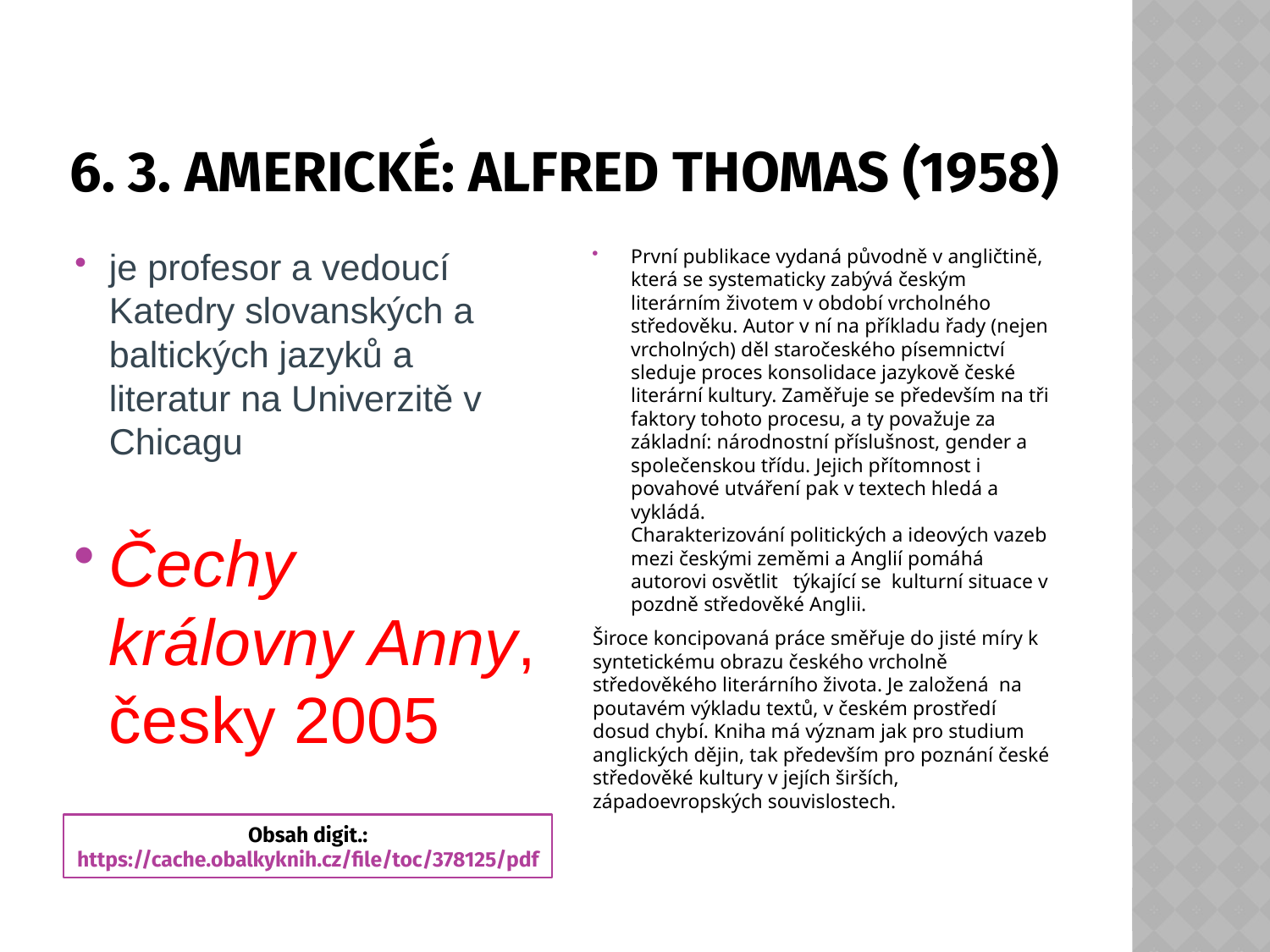

# 6. 3. Americké: Alfred ThomaS (1958)
je profesor a vedoucí Katedry slovanských a baltických jazyků a literatur na Univerzitě v Chicagu

Čechy královny Anny, česky 2005
První publikace vydaná původně v angličtině, která se systematicky zabývá českým literárním životem v období vrcholného středověku. Autor v ní na příkladu řady (nejen vrcholných) děl staročeského písemnictví sleduje proces konsolidace jazykově české literární kultury. Zaměřuje se především na tři faktory tohoto procesu, a ty považuje za základní: národnostní příslušnost, gender a společenskou třídu. Jejich přítomnost i povahové utváření pak v textech hledá a vykládá.
Charakterizování politických a ideových vazeb mezi českými zeměmi a Anglií pomáhá autorovi osvětlit   týkající se  kulturní situace v pozdně středověké Anglii.
Široce koncipovaná práce směřuje do jisté míry k syntetickému obrazu českého vrcholně středověkého literárního života. Je založená  na poutavém výkladu textů, v českém prostředí dosud chybí. Kniha má význam jak pro studium anglických dějin, tak především pro poznání české středověké kultury v jejích širších, západoevropských souvislostech.
Obsah digit.: https://cache.obalkyknih.cz/file/toc/378125/pdf